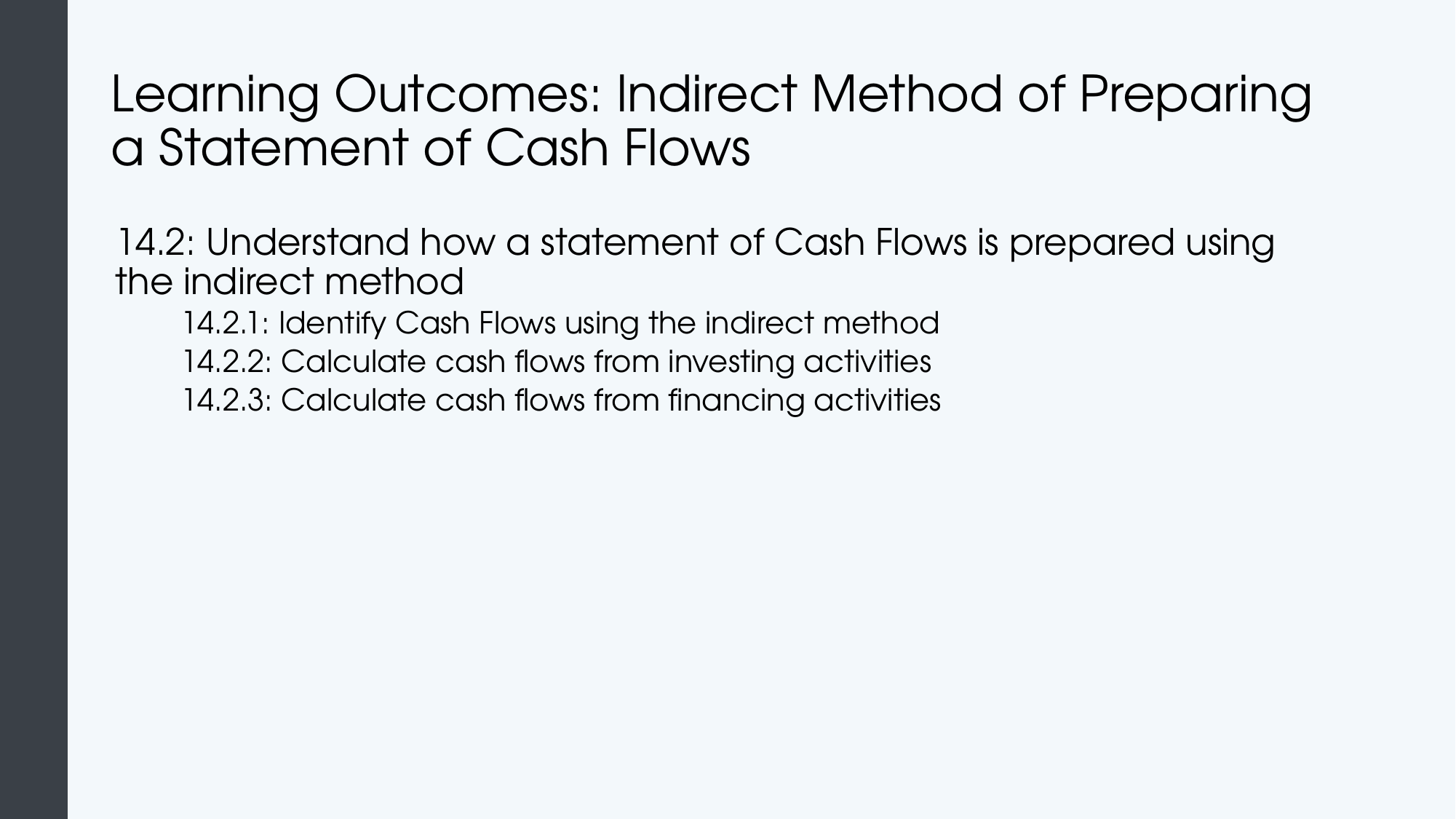

# Learning Outcomes: Indirect Method of Preparing a Statement of Cash Flows
14.2: Understand how a statement of Cash Flows is prepared using the indirect method
14.2.1: Identify Cash Flows using the indirect method
14.2.2: Calculate cash flows from investing activities
14.2.3: Calculate cash flows from financing activities